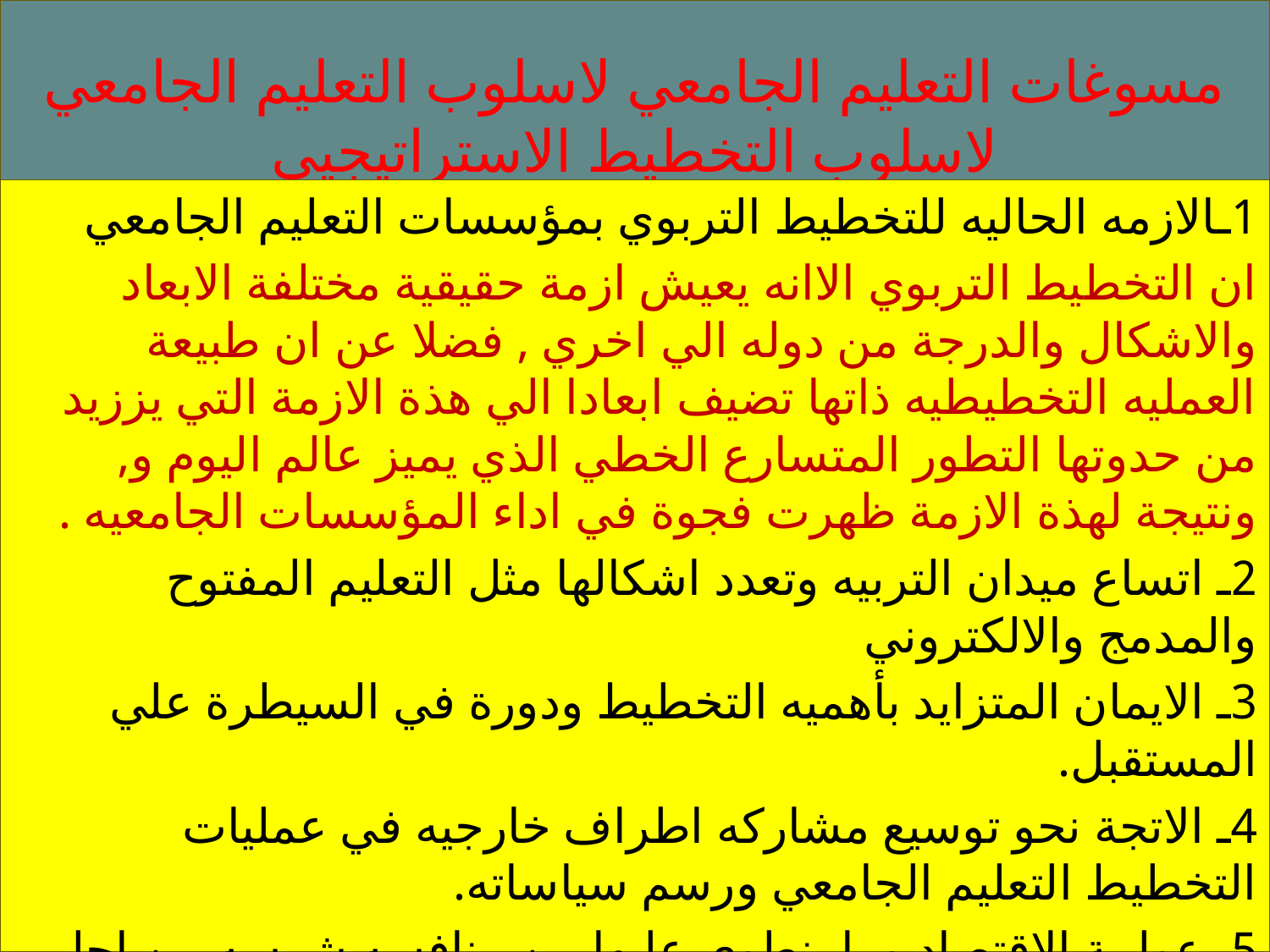

# مسوغات التعليم الجامعي لاسلوب التعليم الجامعي لاسلوب التخطيط الاستراتيجيي
1ـالازمه الحاليه للتخطيط التربوي بمؤسسات التعليم الجامعي
ان التخطيط التربوي الاانه يعيش ازمة حقيقية مختلفة الابعاد والاشكال والدرجة من دوله الي اخري , فضلا عن ان طبيعة العمليه التخطيطيه ذاتها تضيف ابعادا الي هذة الازمة التي يززيد من حدوتها التطور المتسارع الخطي الذي يميز عالم اليوم و, ونتيجة لهذة الازمة ظهرت فجوة في اداء المؤسسات الجامعيه .
2ـ اتساع ميدان التربيه وتعدد اشكالها مثل التعليم المفتوح والمدمج والالكتروني
3ـ الايمان المتزايد بأهميه التخطيط ودورة في السيطرة علي المستقبل.
4ـ الاتجة نحو توسيع مشاركه اطراف خارجيه في عمليات التخطيط التعليم الجامعي ورسم سياساته.
5ـ عولمة الاقتصاد وما ينطوي عليها من منافسه شرسه من اجل الموارد والطلاب والمكانه.